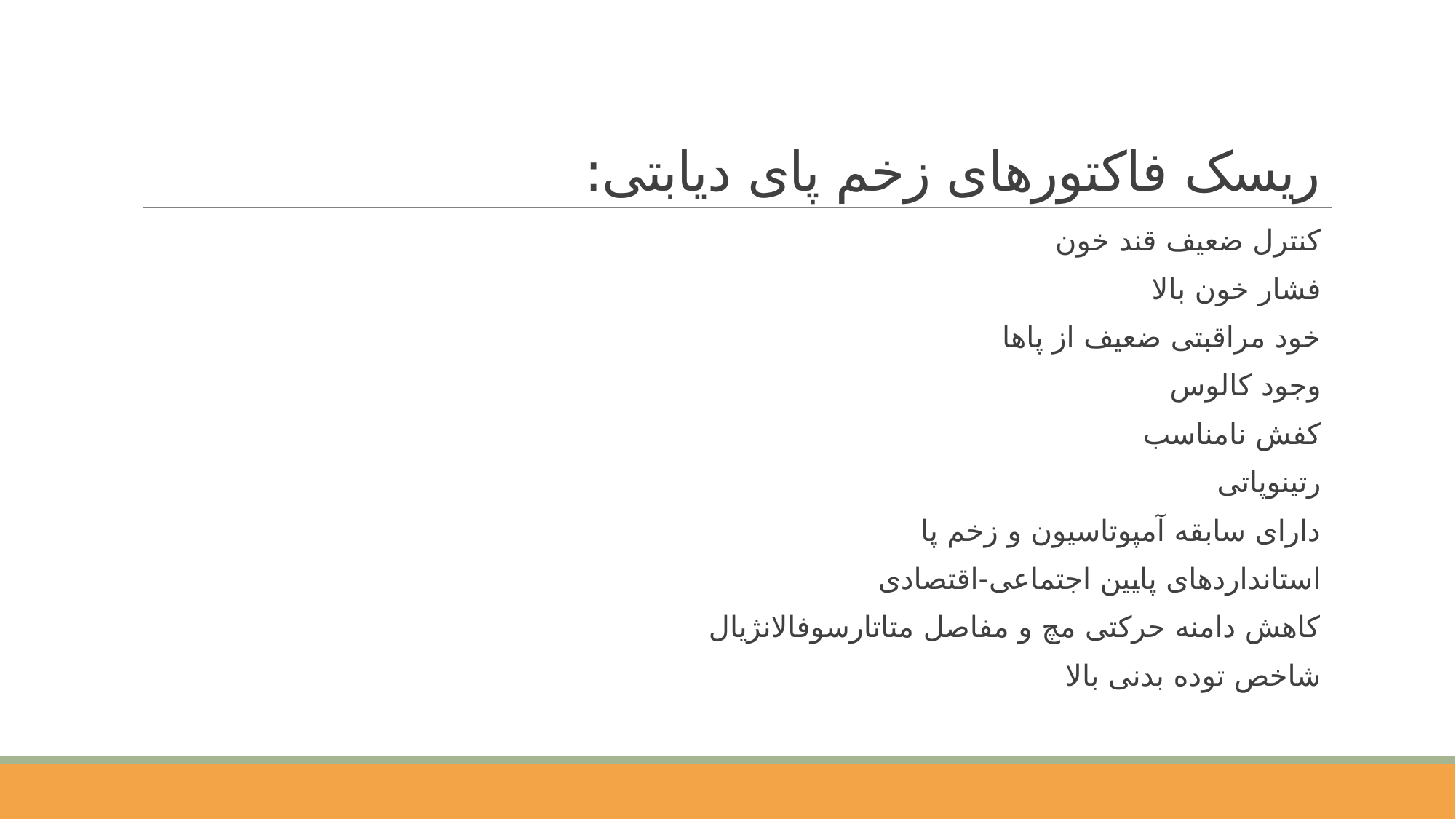

# ریسک فاکتورهای زخم پای دیابتی:
کنترل ضعیف قند خون
فشار خون بالا
خود مراقبتی ضعیف از پاها
وجود کالوس
کفش نامناسب
رتینوپاتی
دارای سابقه آمپوتاسیون و زخم پا
استانداردهای پایین اجتماعی-اقتصادی
کاهش دامنه حرکتی مچ و مفاصل متاتارسوفالانژیال
شاخص توده بدنی بالا